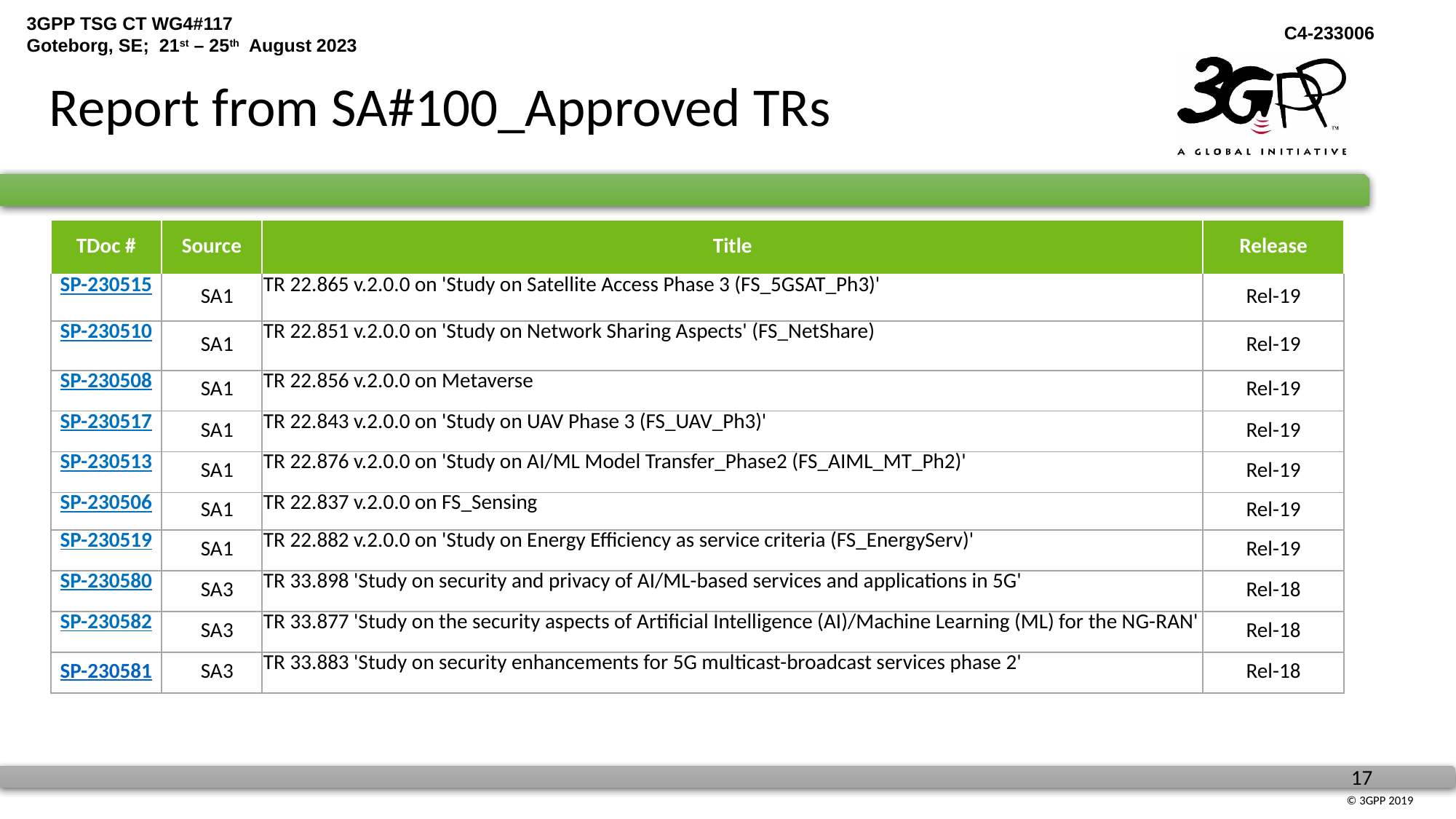

# Report from SA#100_Approved TRs
| TDoc # | Source | Title | Release |
| --- | --- | --- | --- |
| SP-230515 | SA1 | TR 22.865 v.2.0.0 on 'Study on Satellite Access Phase 3 (FS\_5GSAT\_Ph3)' | Rel-19 |
| SP-230510 | SA1 | TR 22.851 v.2.0.0 on 'Study on Network Sharing Aspects' (FS\_NetShare) | Rel-19 |
| SP-230508 | SA1 | TR 22.856 v.2.0.0 on Metaverse | Rel-19 |
| SP-230517 | SA1 | TR 22.843 v.2.0.0 on 'Study on UAV Phase 3 (FS\_UAV\_Ph3)' | Rel-19 |
| SP-230513 | SA1 | TR 22.876 v.2.0.0 on 'Study on AI/ML Model Transfer\_Phase2 (FS\_AIML\_MT\_Ph2)' | Rel-19 |
| SP-230506 | SA1 | TR 22.837 v.2.0.0 on FS\_Sensing | Rel-19 |
| SP-230519 | SA1 | TR 22.882 v.2.0.0 on 'Study on Energy Efficiency as service criteria (FS\_EnergyServ)' | Rel-19 |
| SP-230580 | SA3 | TR 33.898 'Study on security and privacy of AI/ML-based services and applications in 5G' | Rel-18 |
| SP-230582 | SA3 | TR 33.877 'Study on the security aspects of Artificial Intelligence (AI)/Machine Learning (ML) for the NG-RAN' | Rel-18 |
| SP-230581 | SA3 | TR 33.883 'Study on security enhancements for 5G multicast-broadcast services phase 2' | Rel-18 |